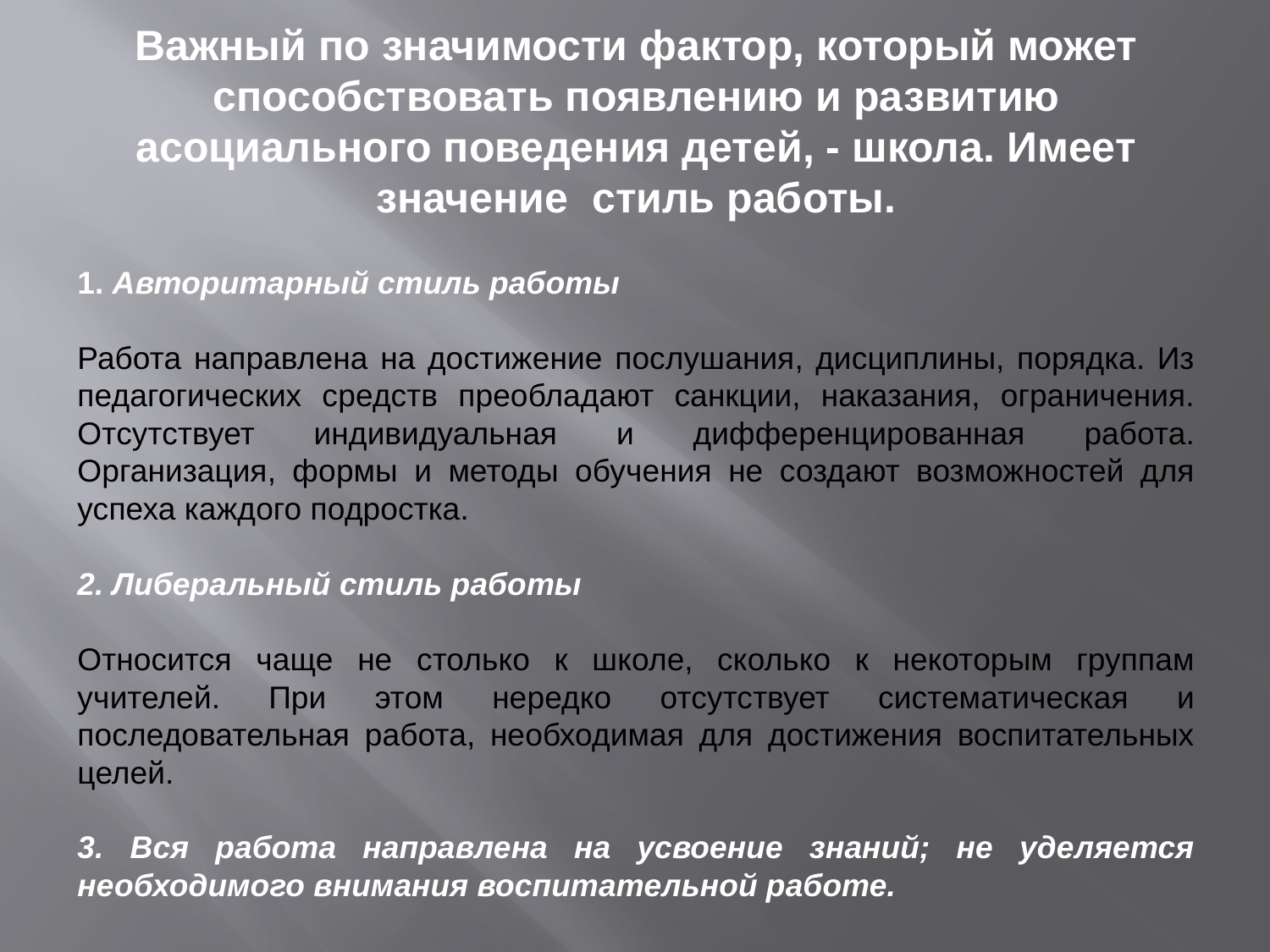

# Важный по значимости фактор, который может способствовать появлению и развитию асоциального поведения детей, - школа. Имеет значение  стиль работы.
1. Авторитарный стиль работы

Работа направлена на достижение послушания, дисциплины, порядка. Из педагогических средств преобладают санкции, наказания, ограничения. Отсутствует индивидуальная и дифференцированная работа. Организация, формы и методы обучения не создают возможностей для успеха каждого подростка.

2. Либеральный стиль работы

Относится чаще не столько к школе, сколько к некоторым группам учителей. При этом нередко отсутствует систематическая и последовательная работа, необходимая для достижения воспитательных целей.

3. Вся работа направлена на усвоение знаний; не уделяется необходимого внимания воспитательной работе.